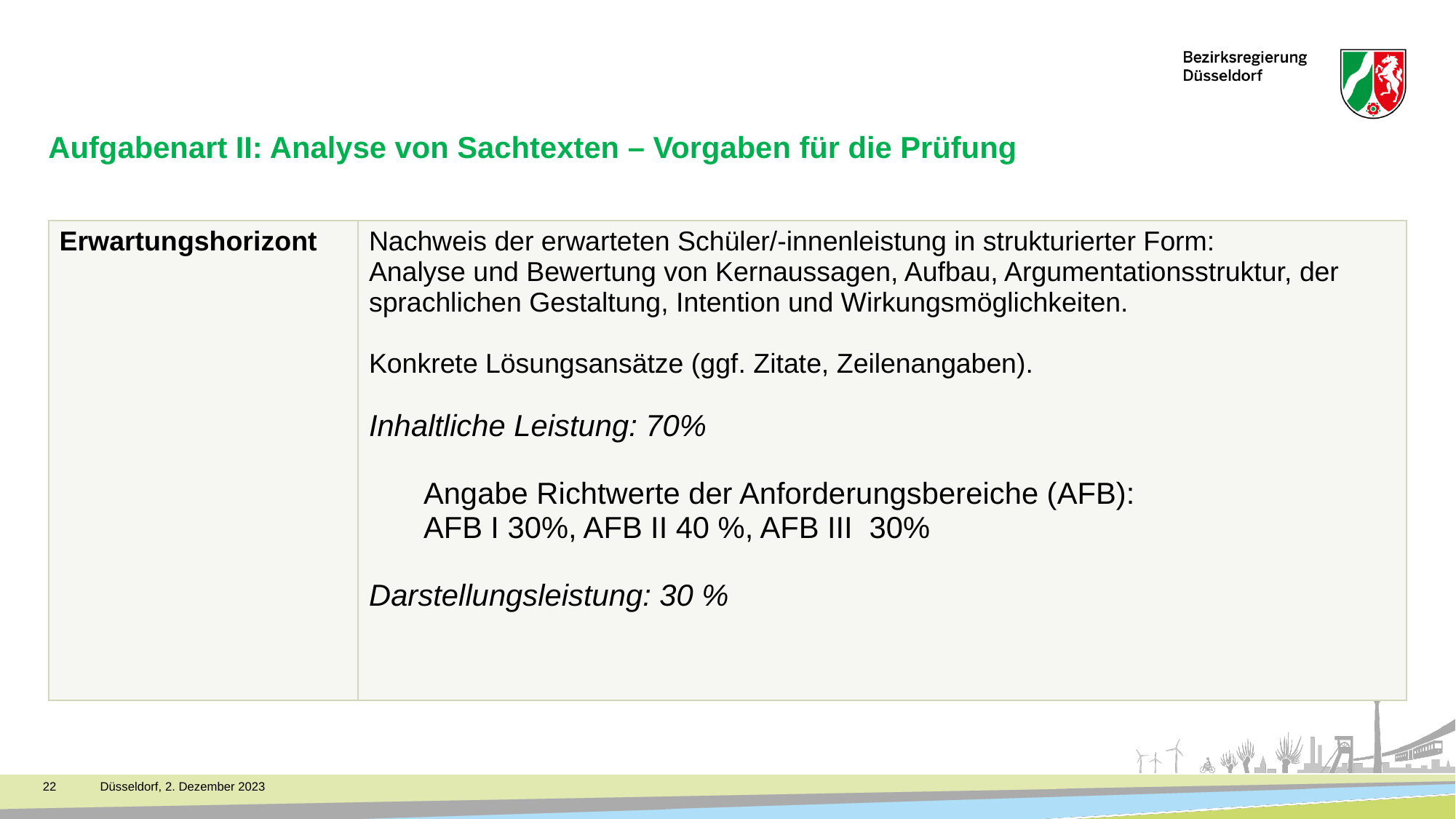

# Aufgabenart II: Analyse von Sachtexten – Vorgaben für die Prüfung
| Erwartungshorizont | Nachweis der erwarteten Schüler/-innenleistung in strukturierter Form: Analyse und Bewertung von Kernaussagen, Aufbau, Argumentationsstruktur, der sprachlichen Gestaltung, Intention und Wirkungsmöglichkeiten. Konkrete Lösungsansätze (ggf. Zitate, Zeilenangaben). Inhaltliche Leistung: 70% Angabe Richtwerte der Anforderungsbereiche (AFB): AFB I 30%, AFB II 40 %, AFB III 30% Darstellungsleistung: 30 % |
| --- | --- |
22
Düsseldorf, 2. Dezember 2023